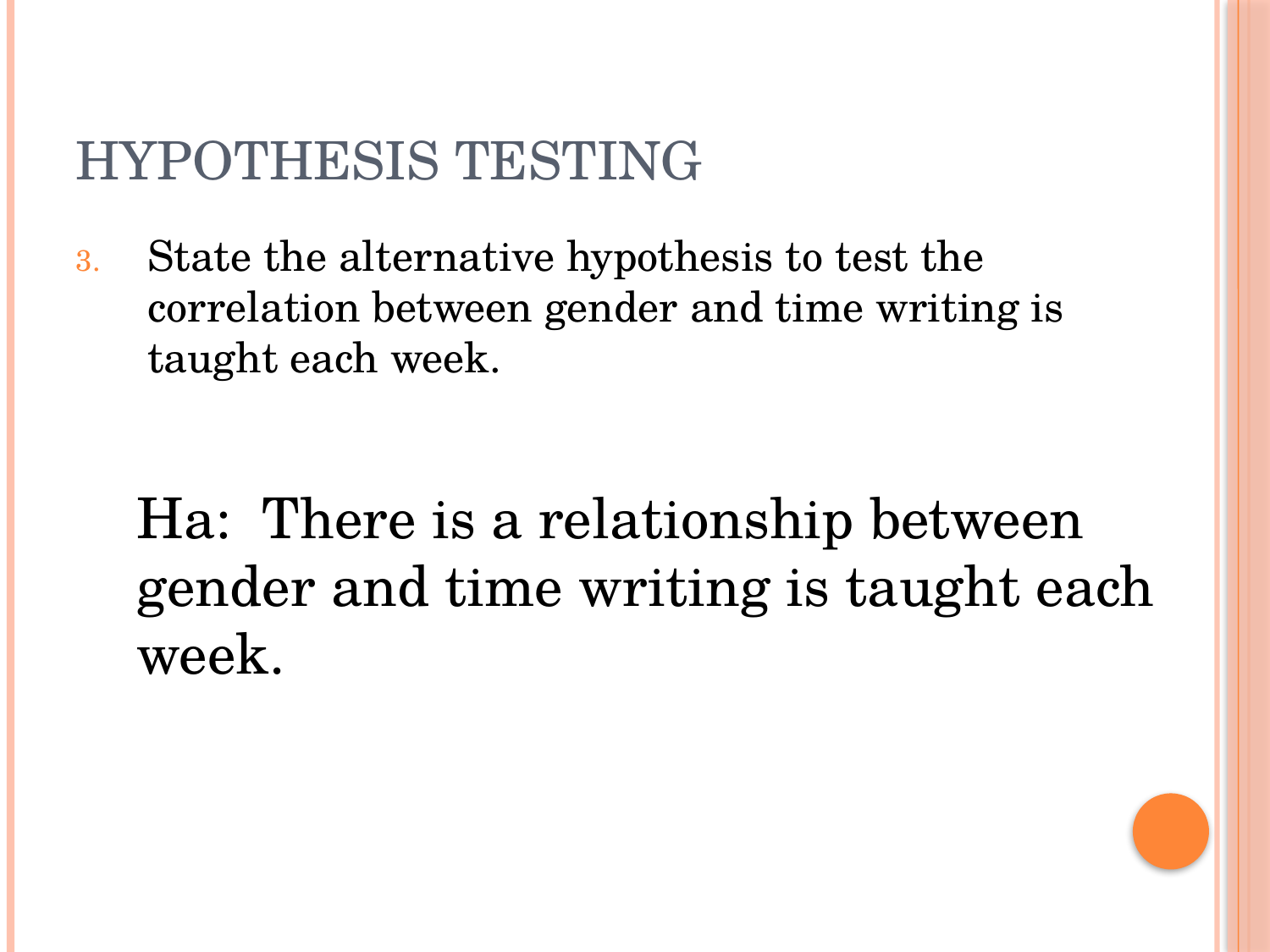

# Hypothesis Testing
State the alternative hypothesis to test the correlation between gender and time writing is taught each week.
	Ha:  There is a relationship between gender and time writing is taught each week.